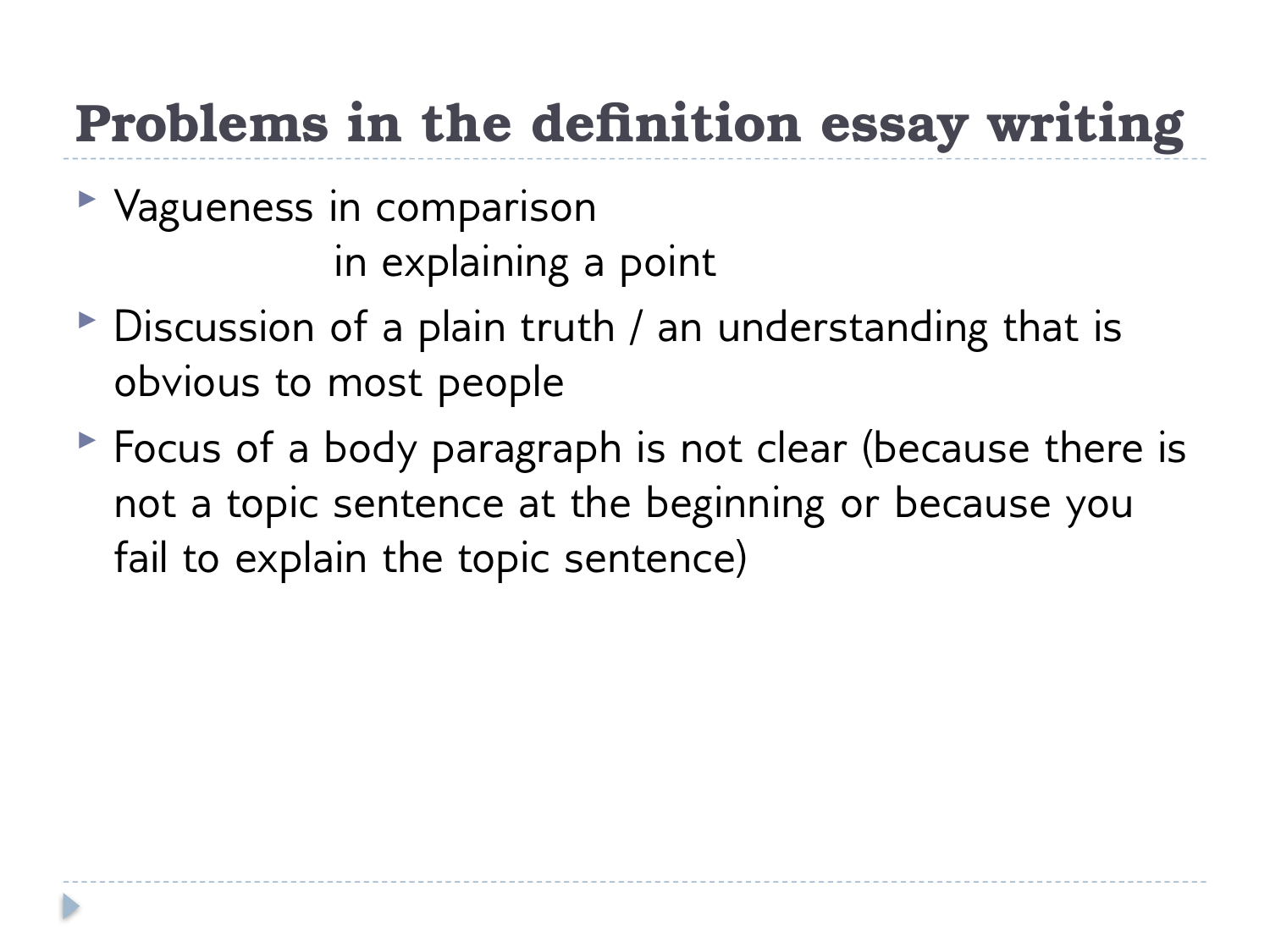

# Problems in the definition essay writing
Vagueness in comparison
                in explaining a point
Discussion of a plain truth / an understanding that is obvious to most people
Focus of a body paragraph is not clear (because there is not a topic sentence at the beginning or because you fail to explain the topic sentence)